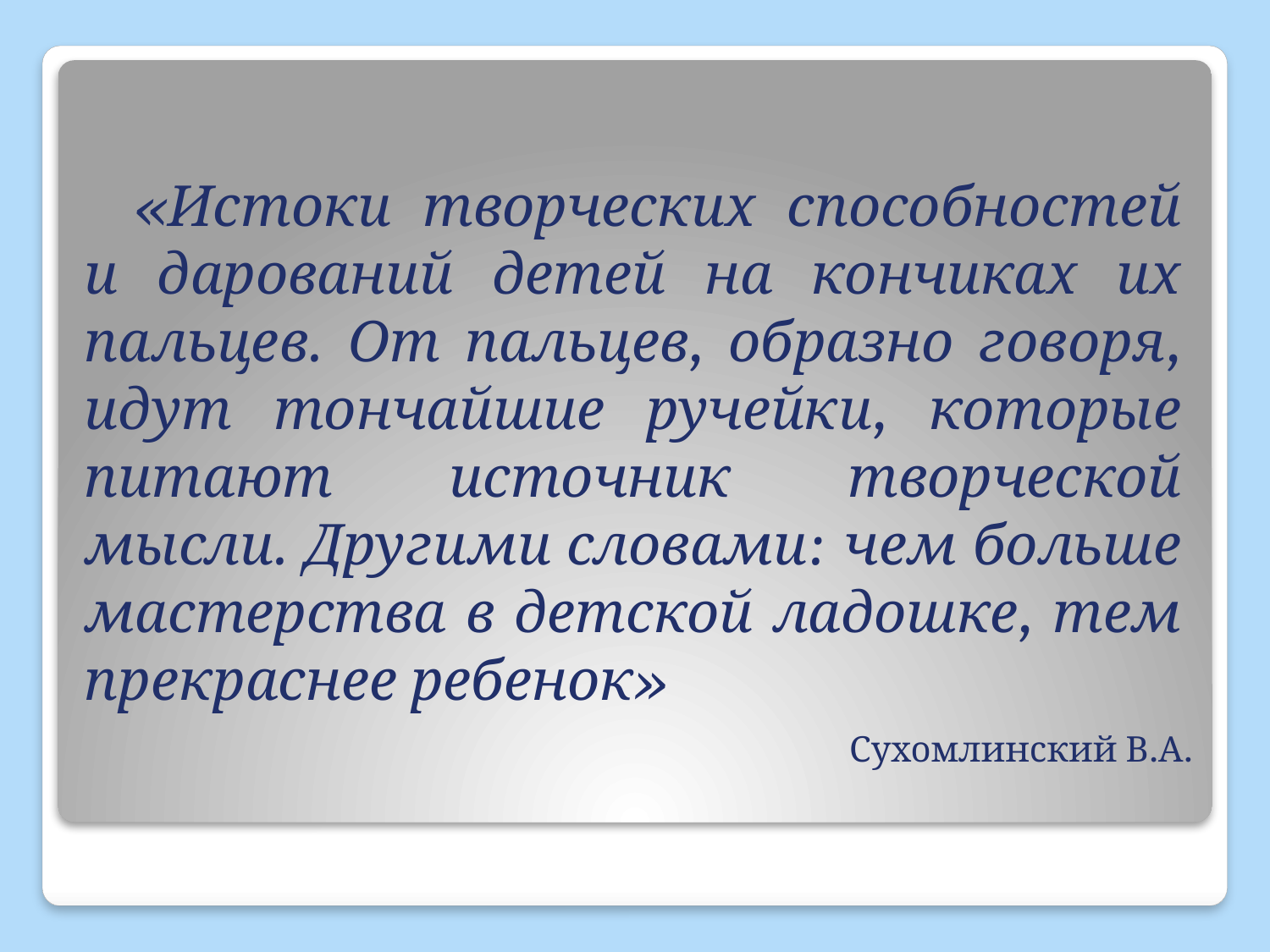

«Истоки творческих способностей и дарований детей на кончиках их пальцев. От пальцев, образно говоря, идут тончайшие ручейки, которые питают источник творческой мысли. Другими словами: чем больше мастерства в детской ладошке, тем прекраснее ребенок»
Сухомлинский В.А.